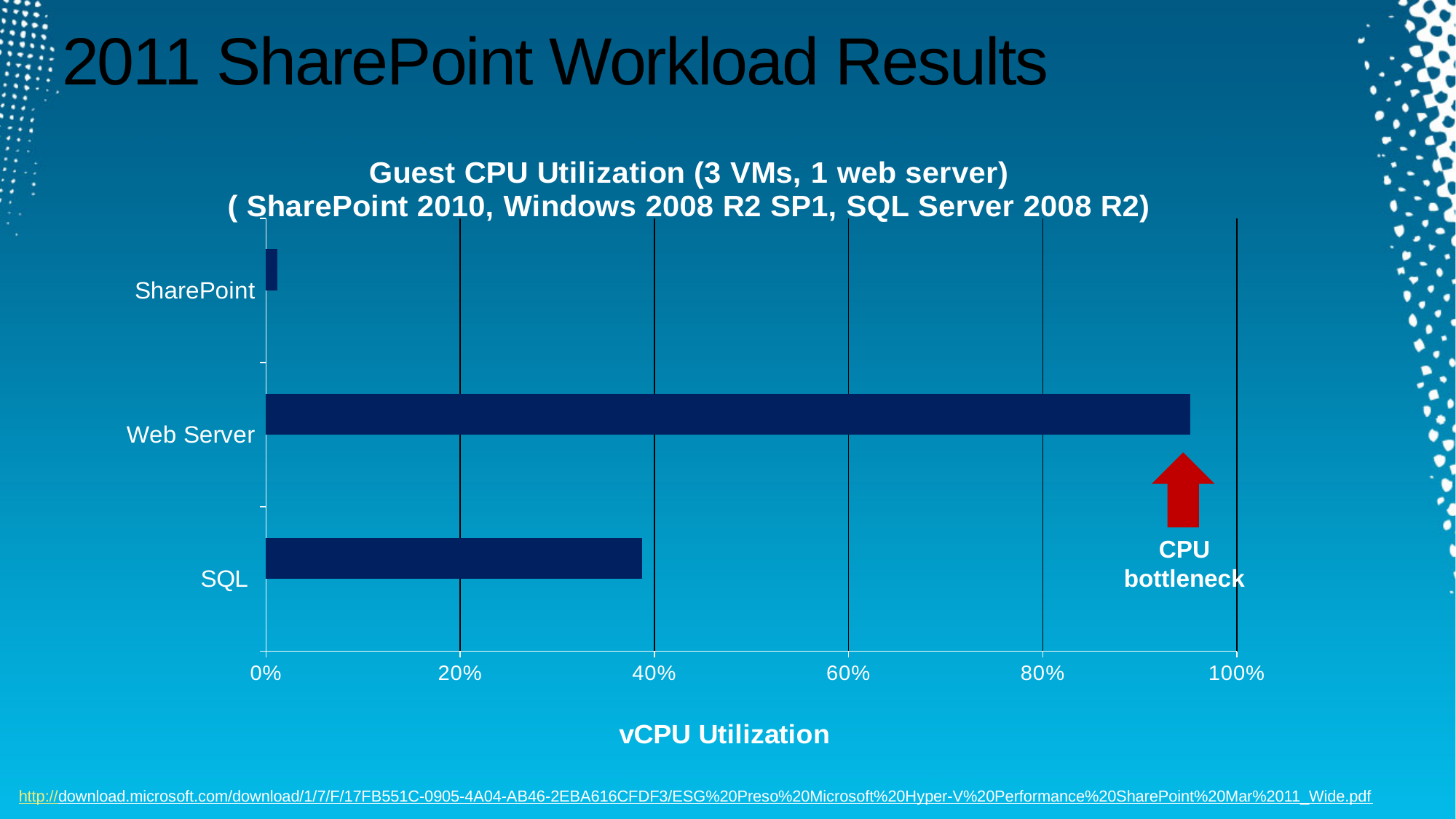

# 2011 SharePoint Workload Results

### Chart: Guest CPU Utilization (3 VMs, 1 web server)
( SharePoint 2010, Windows 2008 R2 SP1, SQL Server 2008 R2)

| Category |  |  |
|---|---|---|
| SQL  | None | 0.387 |
| Web Server | None | 0.952000000000001 |
| SharePoint | None | 0.012 |
CPU bottleneck
http://download.microsoft.com/download/1/7/F/17FB551C-0905-4A04-AB46-2EBA616CFDF3/ESG%20Preso%20Microsoft%20Hyper-V%20Performance%20SharePoint%20Mar%2011_Wide.pdf